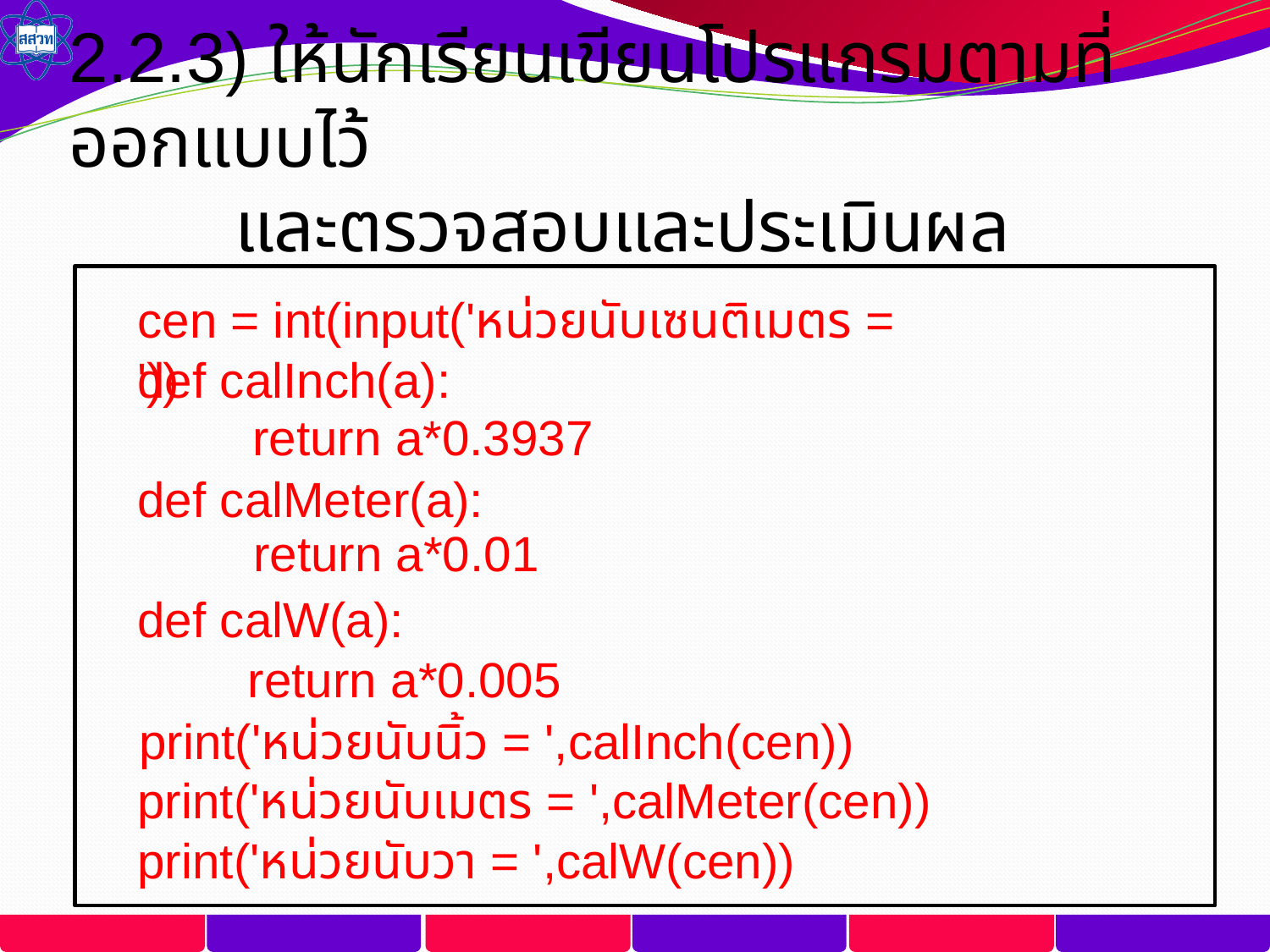

# 2.2.3) ให้นักเรียนเขียนโปรแกรมตามที่ออกแบบไว้ และตรวจสอบและประเมินผล

cen = int(input('หน่วยนับเซนติเมตร = '))
def calInch(a):
return a*0.3937
def calMeter(a):
return a*0.01
def calW(a):
return a*0.005
print('หน่วยนับนิ้ว = ',calInch(cen))
print('หน่วยนับเมตร = ',calMeter(cen))
print('หน่วยนับวา = ',calW(cen))